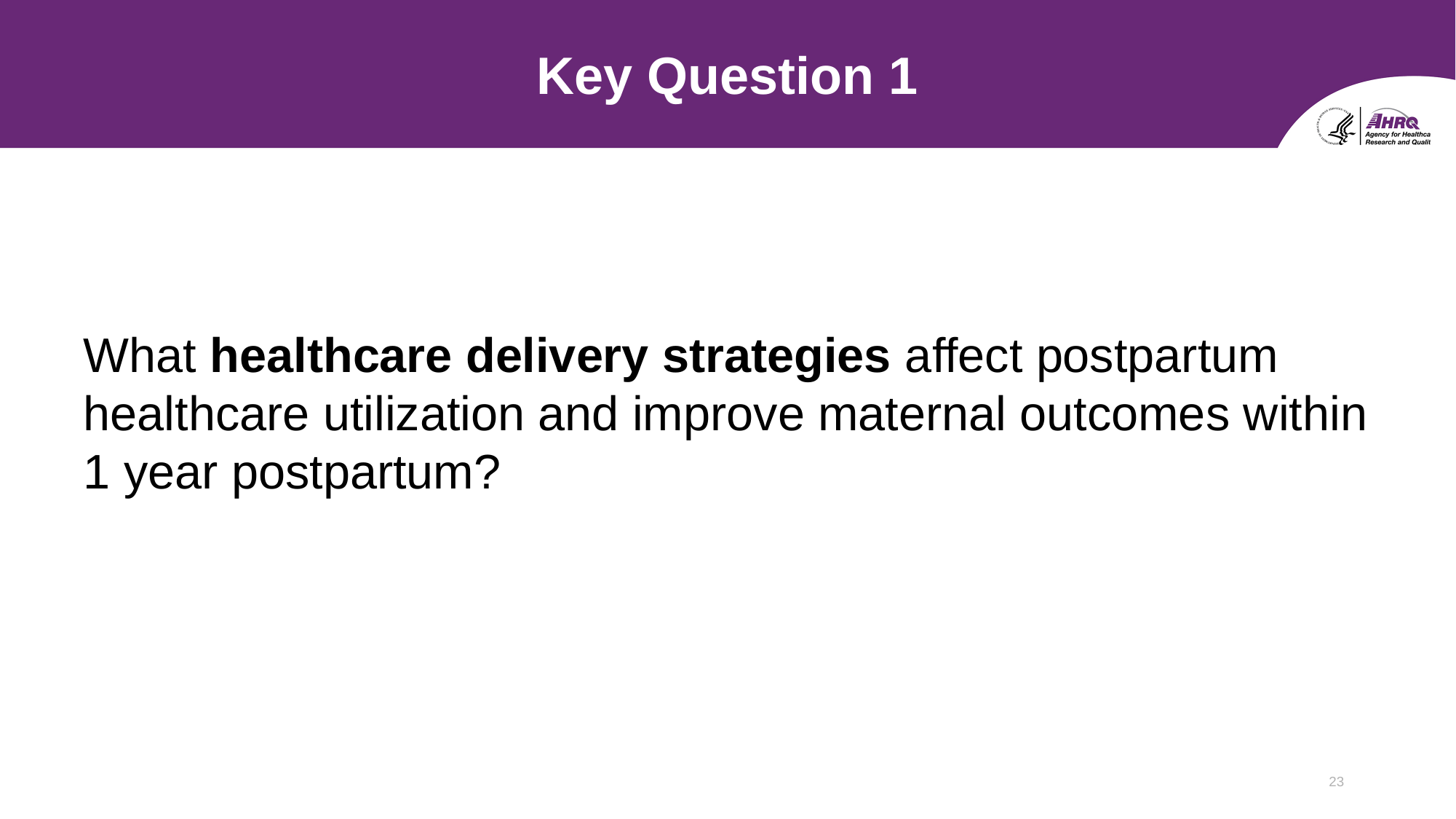

# Key Question 1
What healthcare delivery strategies affect postpartum healthcare utilization and improve maternal outcomes within 1 year postpartum?
23